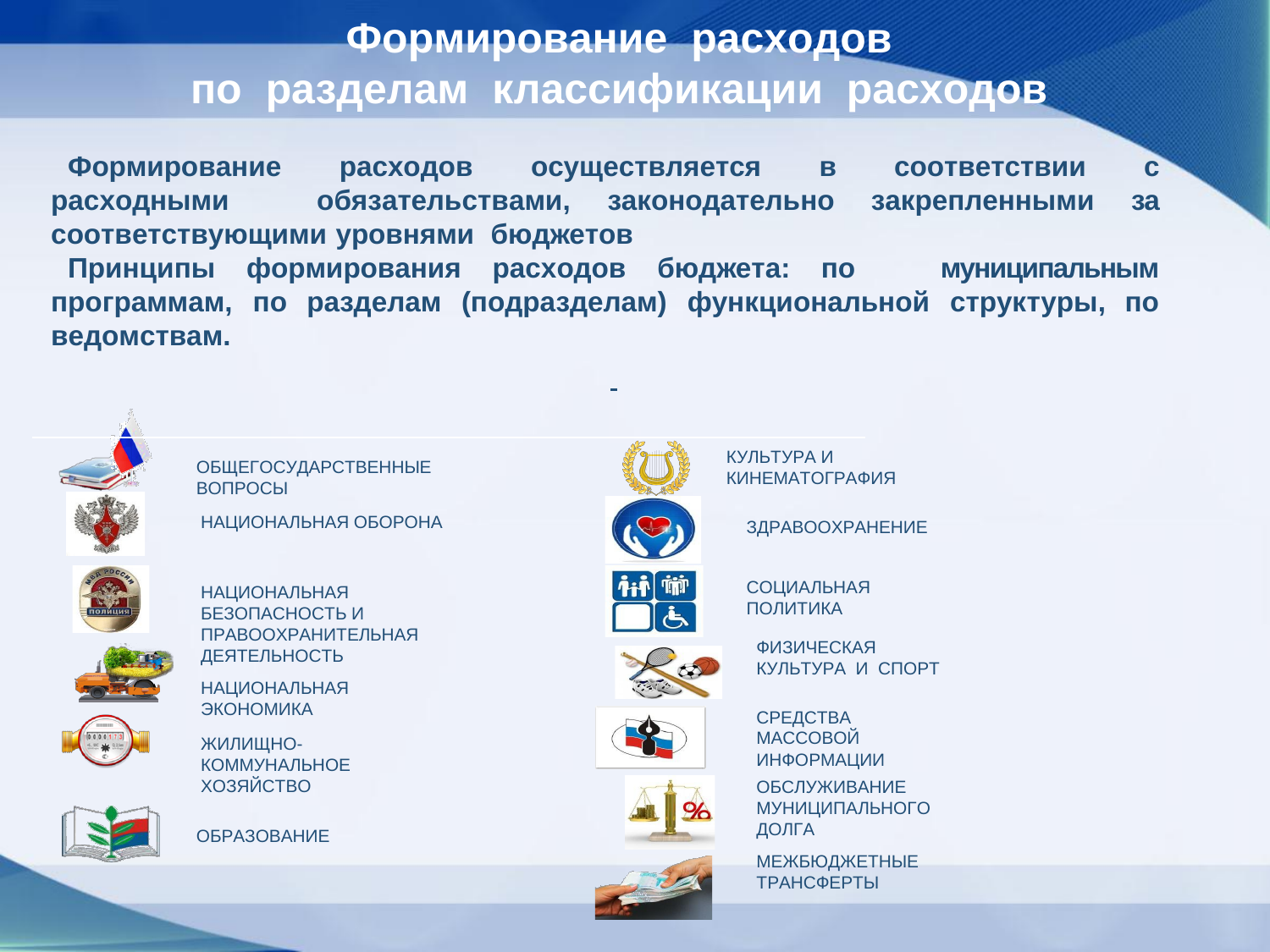

Формирование  расходов
по  разделам  классификации  расходов

Формирование     расходов     осуществляется     в     соответствии     с расходными     обязательствами,  законодательно  закрепленными  за соответствующими уровнями  бюджетов
Принципы формирования расходов бюджета: по   муниципальным программам, по разделам (подразделам) функциональной структуры, по ведомствам.

КУЛЬТУРА И КИНЕМАТОГРАФИЯ
ОБЩЕГОСУДАРСТВЕННЫЕ ВОПРОСЫ

НАЦИОНАЛЬНАЯ ОБОРОНА
ЗДРАВООХРАНЕНИЕ

СОЦИАЛЬНАЯ ПОЛИТИКА
НАЦИОНАЛЬНАЯ БЕЗОПАСНОСТЬ И ПРАВООХРАНИТЕЛЬНАЯ ДЕЯТЕЛЬНОСТЬ

НАЦИОНАЛЬНАЯ ЭКОНОМИКА

ФИЗИЧЕСКАЯ КУЛЬТУРА  И  СПОРТ

СРЕДСТВА МАССОВОЙ ИНФОРМАЦИИ

ЖИЛИЩНО- КОММУНАЛЬНОЕ ХОЗЯЙСТВО
ОБСЛУЖИВАНИЕ  МУНИЦИПАЛЬНОГО ДОЛГА

МЕЖБЮДЖЕТНЫЕ
ТРАНСФЕРТЫ

ОБРАЗОВАНИЕ